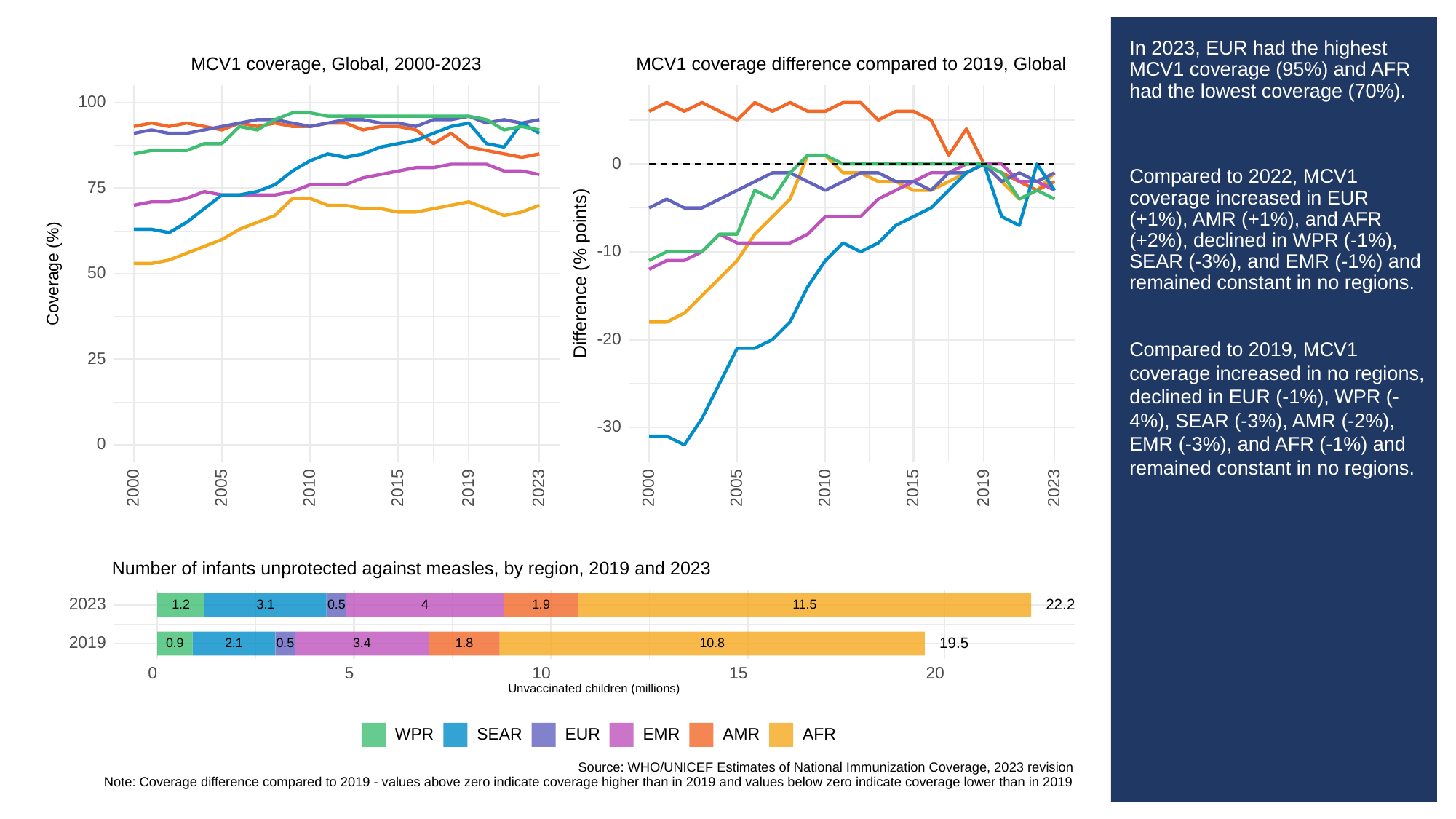

# In 2023, EUR had the highest MCV1 coverage (95%) and AFR had the lowest coverage (70%).

Compared to 2022, MCV1 coverage increased in EUR (+1%), AMR (+1%), and AFR (+2%), declined in WPR (-1%), SEAR (-3%), and EMR (-1%) and remained constant in no regions.

Compared to 2019, MCV1 coverage increased in no regions, declined in EUR (-1%), WPR (-4%), SEAR (-3%), AMR (-2%), EMR (-3%), and AFR (-1%) and remained constant in no regions.

MCV1 coverage, Global, 2000-2023
MCV1 coverage difference compared to 2019, Global

100

0

75

-10

Difference (% points)
Coverage (%)
50

-20

25

-30

0

2023
2023
2000
2005
2010
2015
2019
2000
2005
2010
2015
2019
Number of infants unprotected against measles, by region, 2019 and 2023

2023
22.2
3.1
0.5
1.9
11.5
1.2
4

2019
19.5
3.4
0.9
0.5
1.8
10.8
2.1

0
10
15
20
5
Unvaccinated children (millions)

SEAR
EUR
WPR
EMR
AMR
AFR
Source: WHO/UNICEF Estimates of National Immunization Coverage, 2023 revision
Note: Coverage difference compared to 2019 - values above zero indicate coverage higher than in 2019 and values below zero indicate coverage lower than in 2019